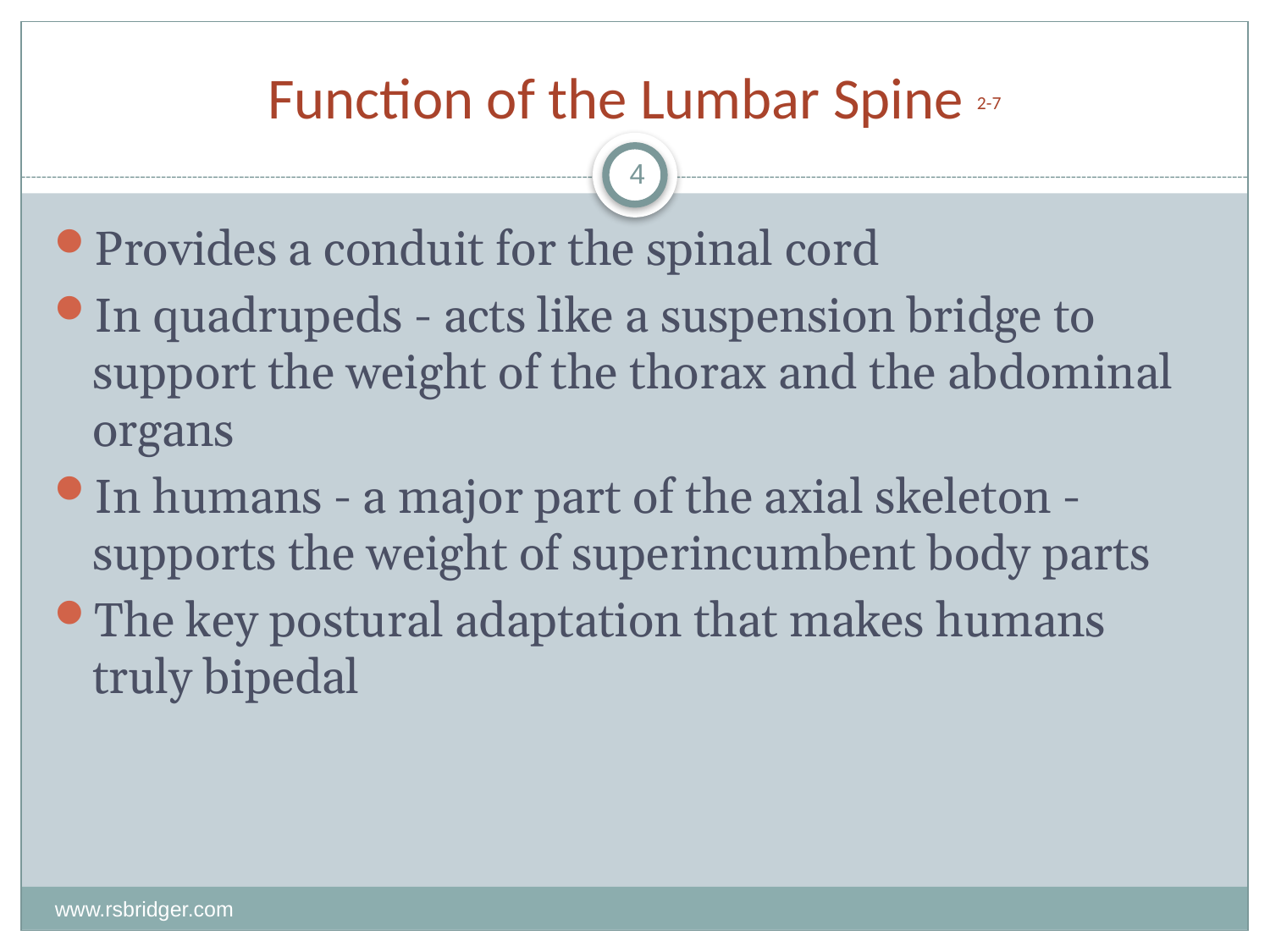

# Function of the Lumbar Spine 2-7
4
Provides a conduit for the spinal cord
In quadrupeds - acts like a suspension bridge to support the weight of the thorax and the abdominal organs
In humans - a major part of the axial skeleton - supports the weight of superincumbent body parts
The key postural adaptation that makes humans truly bipedal
www.rsbridger.com